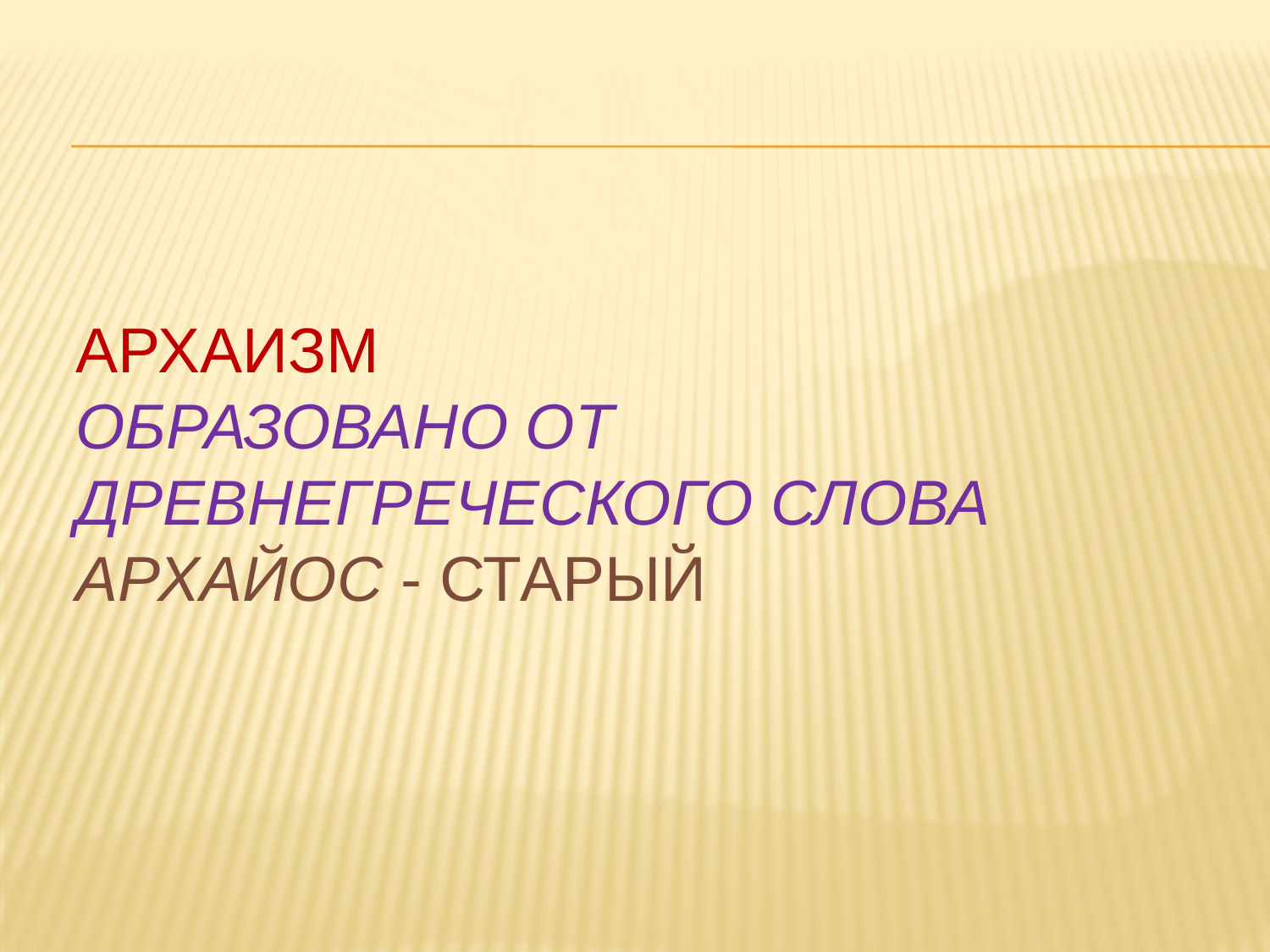

# Архаизм образовано от древнегреческого слова архайос - старый